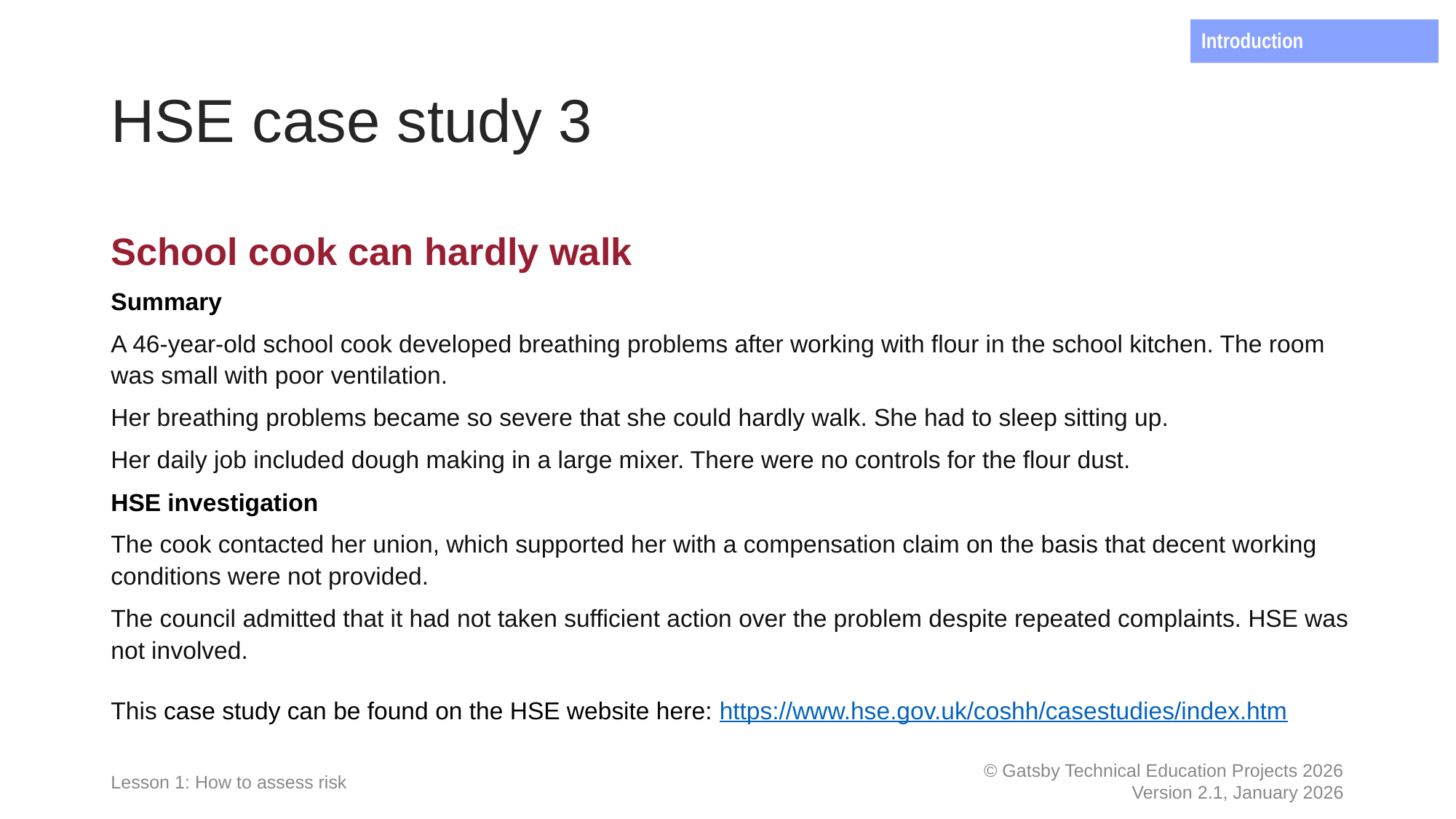

Introduction
# HSE case study 3
School cook can hardly walk
Summary
A 46-year-old school cook developed breathing problems after working with flour in the school kitchen. The room was small with poor ventilation.
Her breathing problems became so severe that she could hardly walk. She had to sleep sitting up.
Her daily job included dough making in a large mixer. There were no controls for the flour dust.
HSE investigation
The cook contacted her union, which supported her with a compensation claim on the basis that decent working conditions were not provided.
The council admitted that it had not taken sufficient action over the problem despite repeated complaints. HSE was not involved.
This case study can be found on the HSE website here: https://www.hse.gov.uk/coshh/casestudies/index.htm

Lesson 1: How to assess risk